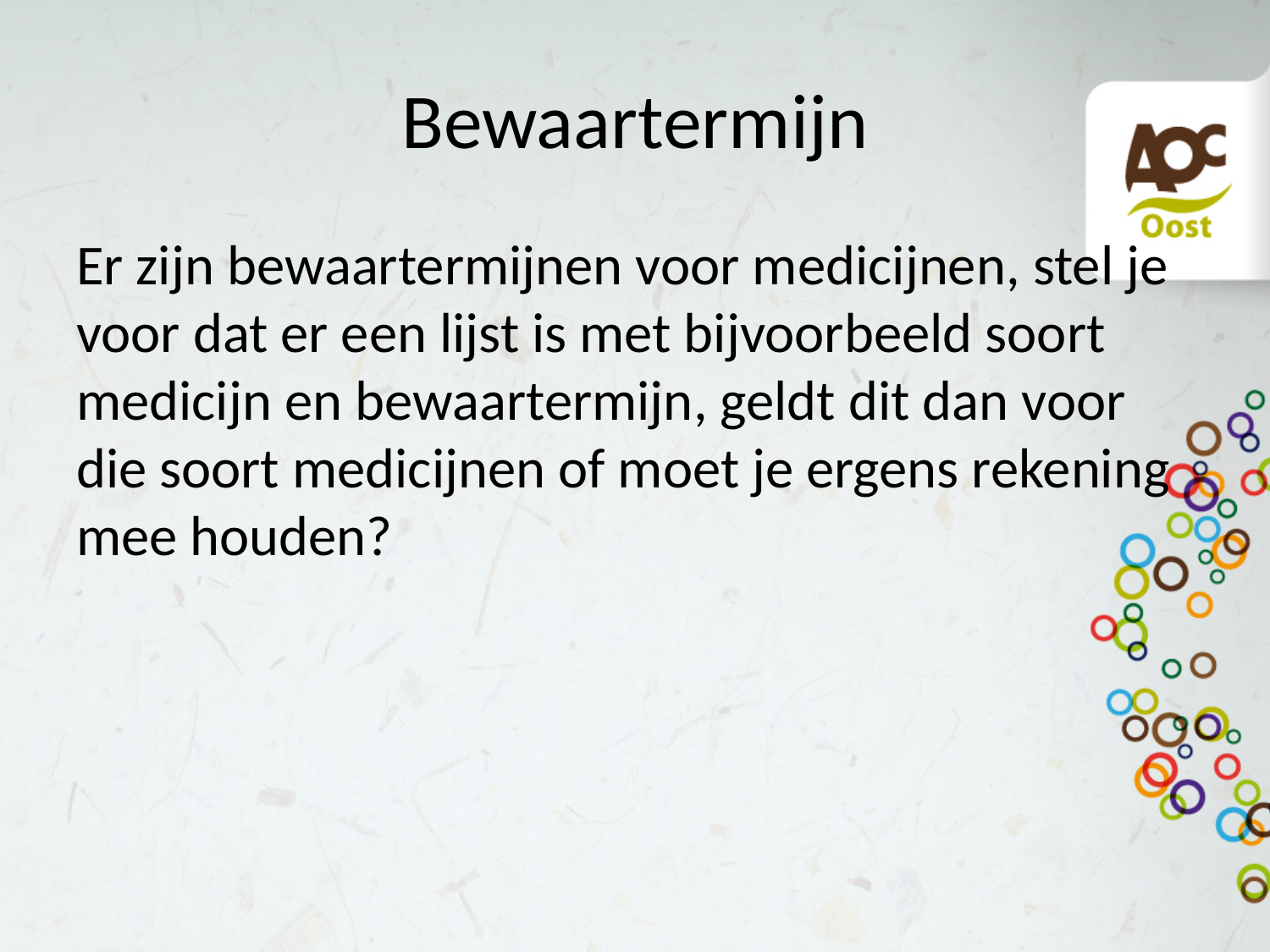

# Bewaartermijn
Er zijn bewaartermijnen voor medicijnen, stel je voor dat er een lijst is met bijvoorbeeld soort medicijn en bewaartermijn, geldt dit dan voor die soort medicijnen of moet je ergens rekening mee houden?